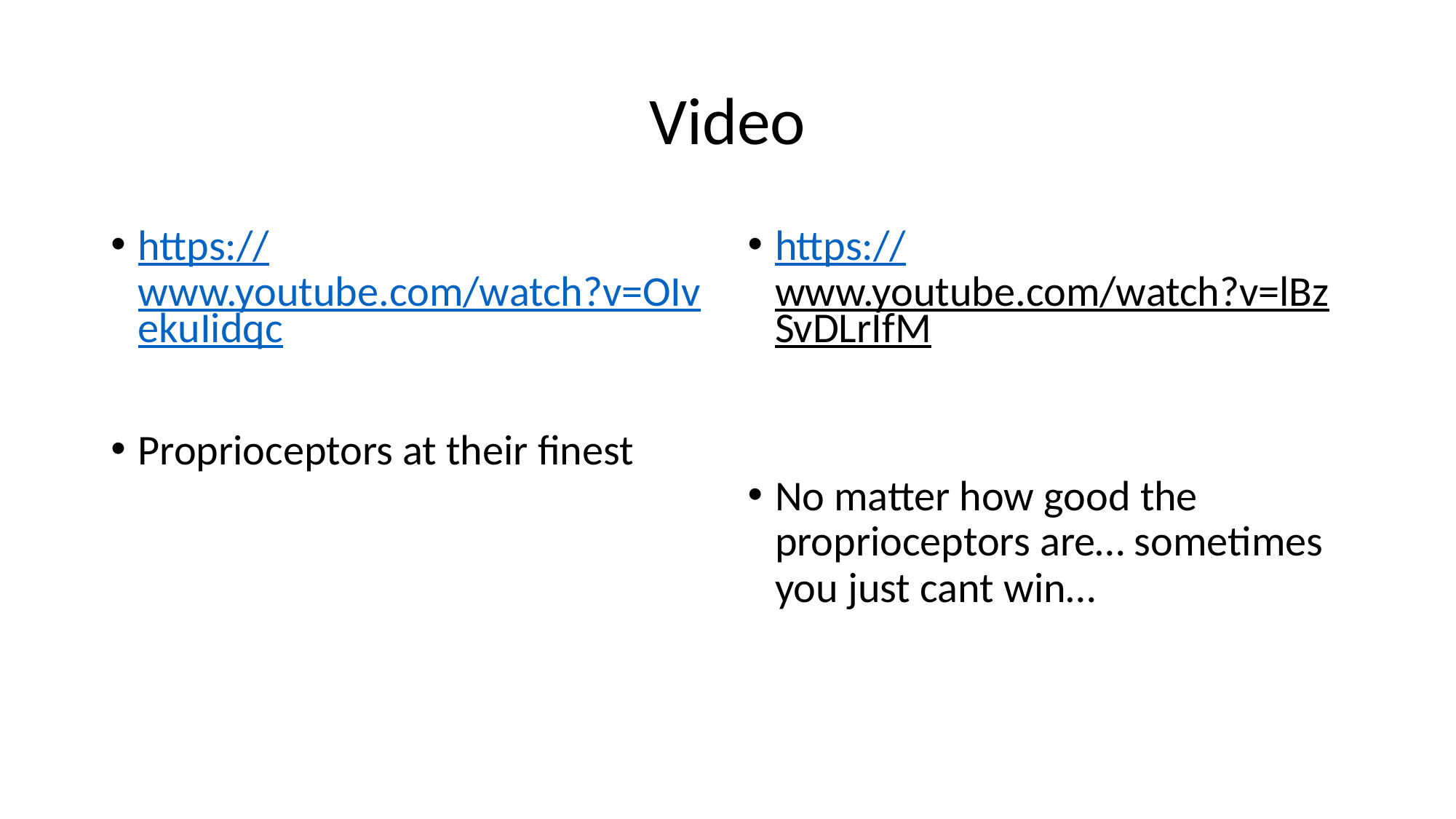

# Video
https://www.youtube.com/watch?v=OIvekuIidqc

Proprioceptors at their finest
https://www.youtube.com/watch?v=lBzSvDLrIfM

No matter how good the proprioceptors are… sometimes you just cant win…